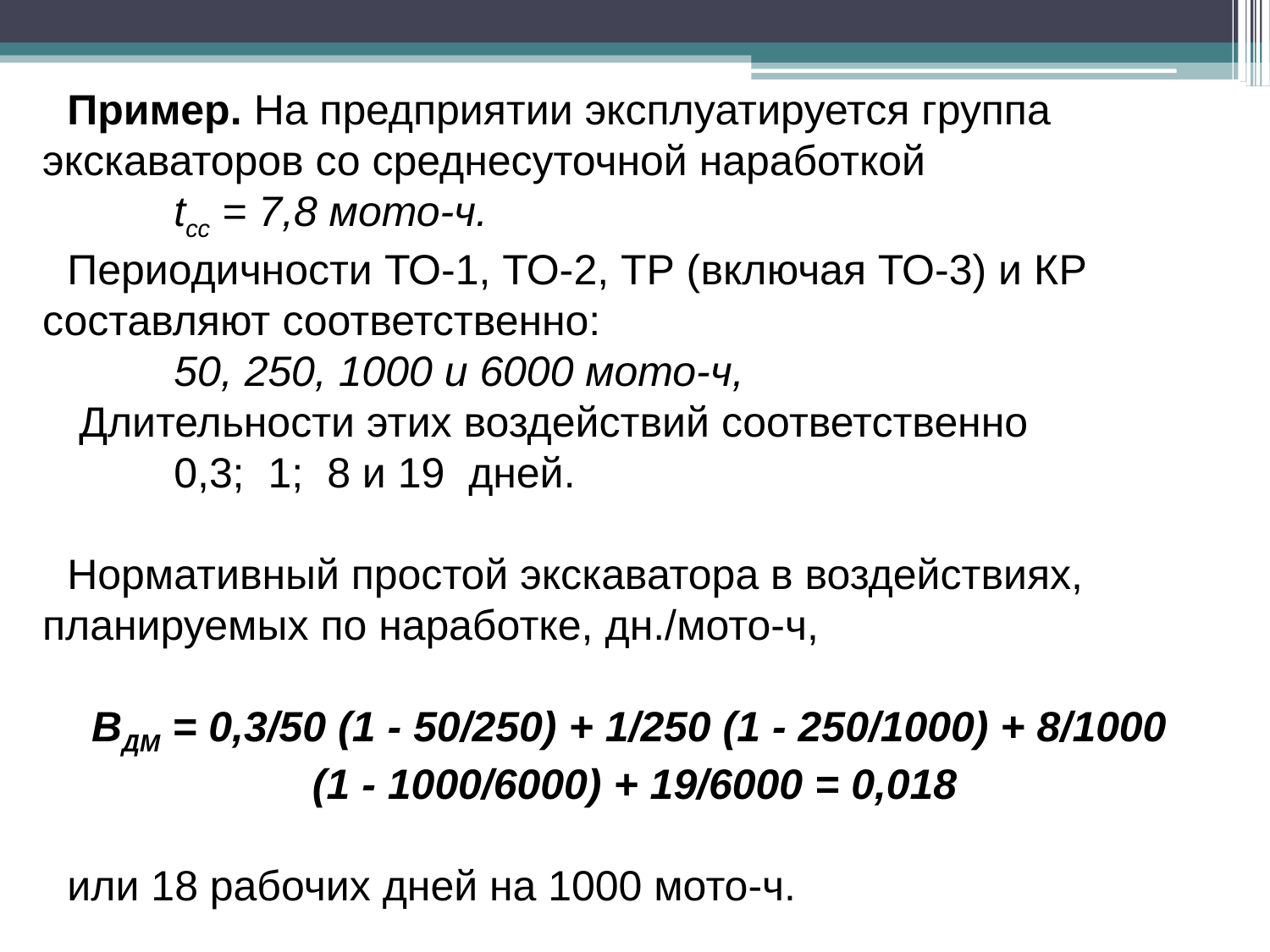

Пример. На предприятии эксплуатируется группа экскаваторов со среднесуточной наработкой
         tсс = 7,8 мото-ч.
Периодичности ТО-1, ТО-2, ТР (включая ТО-3) и КР составляют соответственно:
         50, 250, 1000 и 6000 мото-ч,
 Длительности этих воздействий соответственно
         0,3;  1;  8 и 19  дней.

Нормативный простой экскаватора в воздействиях, планируемых по наработке, дн./мото-ч,

ВДМ = 0,3/50 (1 - 50/250) + 1/250 (1 - 250/1000) + 8/1000    (1 - 1000/6000) + 19/6000 = 0,018

или 18 рабочих дней на 1000 мото-ч.